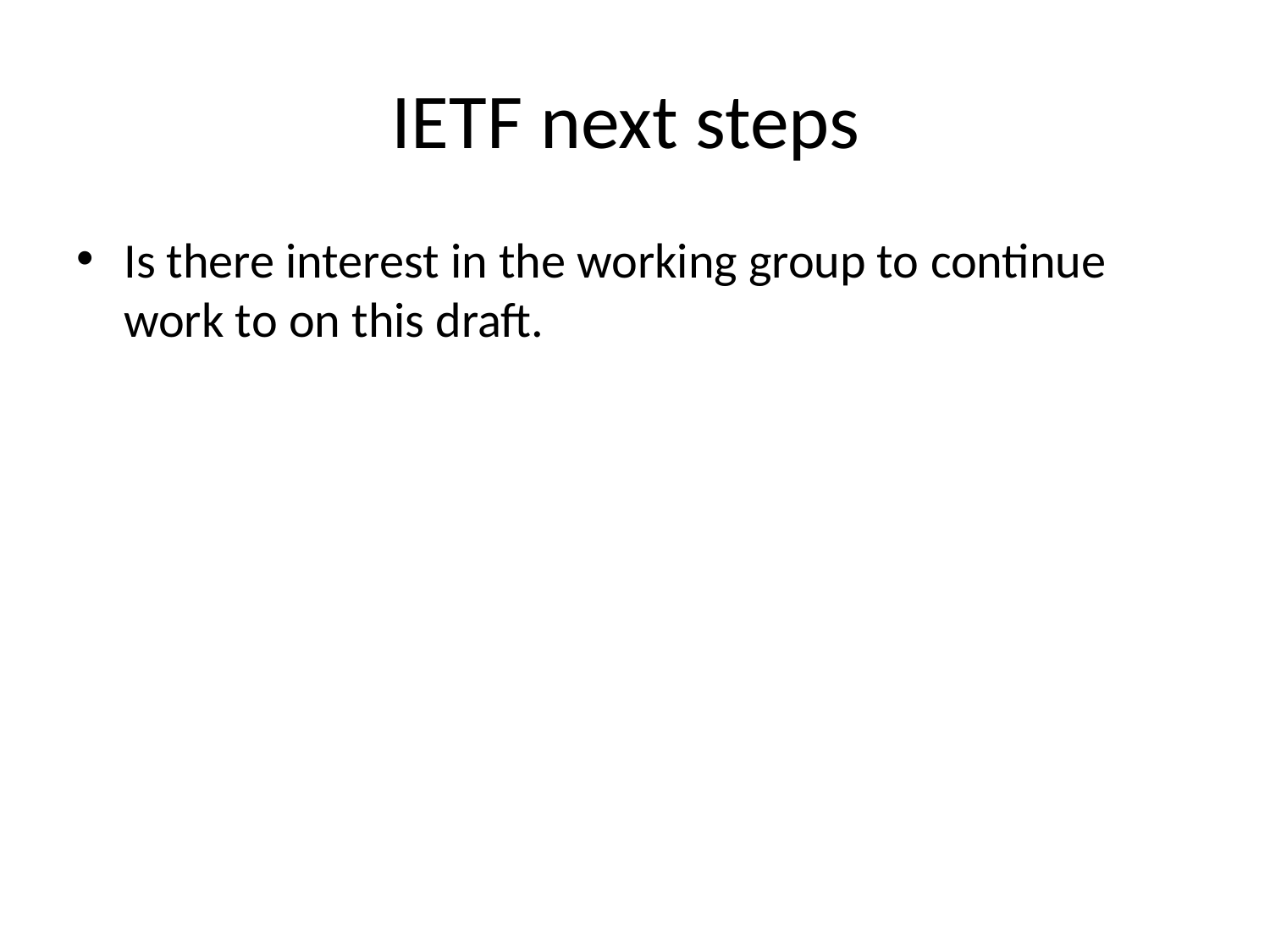

# IETF next steps
Is there interest in the working group to continue work to on this draft.